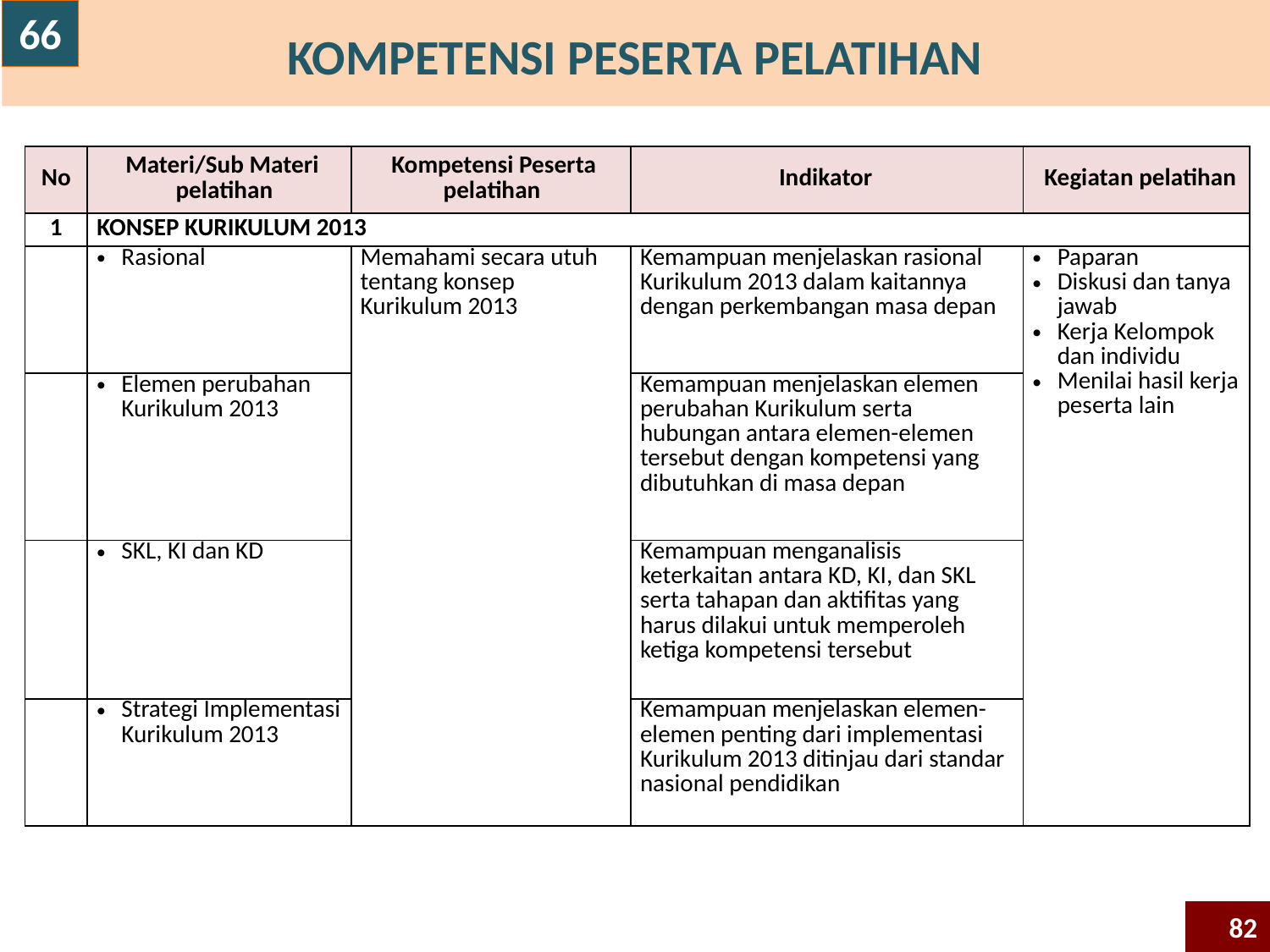

66
# KOMPETENSI PESERTA PELATIHAN
| No | Materi/Sub Materi pelatihan | Kompetensi Peserta pelatihan | Indikator | Kegiatan pelatihan |
| --- | --- | --- | --- | --- |
| 1 | KONSEP KURIKULUM 2013 |  |  |  |
|  | Rasional | Memahami secara utuh tentang konsep Kurikulum 2013 | Kemampuan menjelaskan rasional Kurikulum 2013 dalam kaitannya dengan perkembangan masa depan | Paparan Diskusi dan tanya jawab Kerja Kelompok dan individu Menilai hasil kerja peserta lain |
|  | Elemen perubahan Kurikulum 2013 |  | Kemampuan menjelaskan elemen perubahan Kurikulum serta hubungan antara elemen-elemen tersebut dengan kompetensi yang dibutuhkan di masa depan |  |
|  | SKL, KI dan KD |  | Kemampuan menganalisis keterkaitan antara KD, KI, dan SKL serta tahapan dan aktifitas yang harus dilakui untuk memperoleh ketiga kompetensi tersebut |  |
|  | Strategi Implementasi Kurikulum 2013 |  | Kemampuan menjelaskan elemen-elemen penting dari implementasi Kurikulum 2013 ditinjau dari standar nasional pendidikan |  |
82